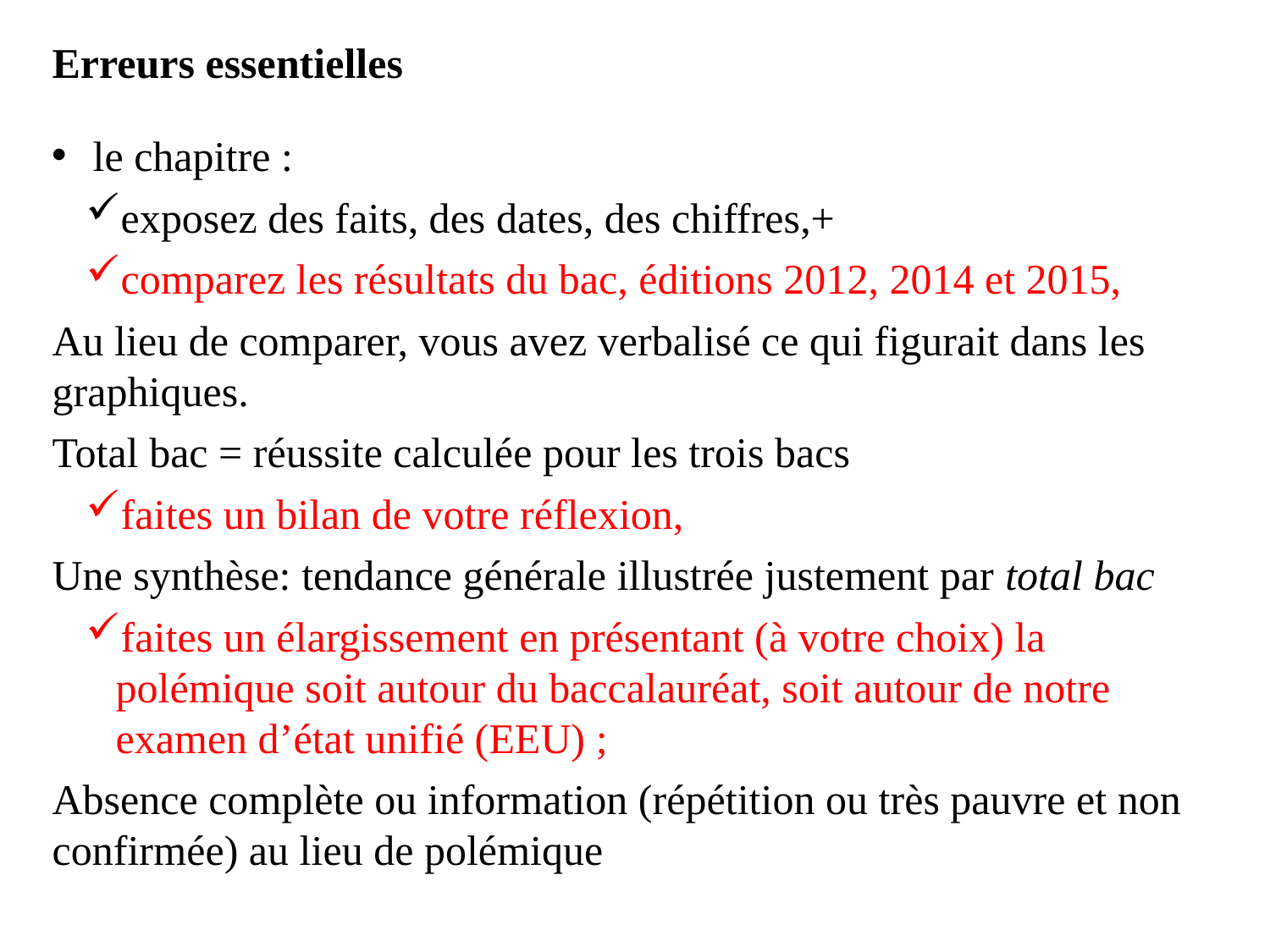

Erreurs essentielles

 le chapitre :
exposez des faits, des dates, des chiffres,+
comparez les résultats du bac, éditions 2012, 2014 et 2015,
Au lieu de comparer, vous avez verbalisé ce qui figurait dans les graphiques.
Total bac = réussite calculée pour les trois bacs
faites un bilan de votre réflexion,
Une synthèse: tendance générale illustrée justement par total bac
faites un élargissement en présentant (à votre choix) la polémique soit autour du baccalauréat, soit autour de notre examen d’état unifié (EEU) ;
Absence complète ou information (répétition ou très pauvre et non confirmée) au lieu de polémique